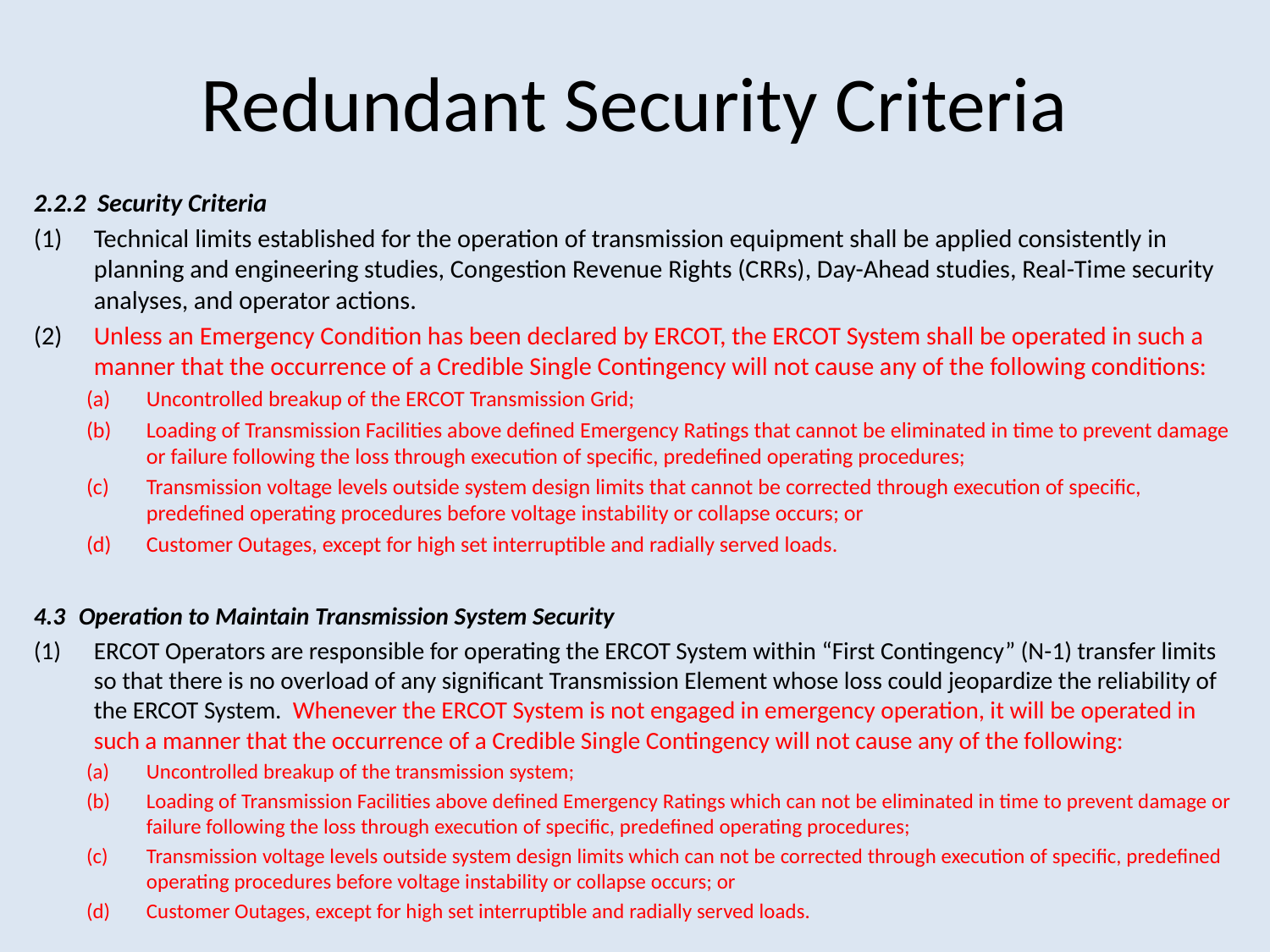

# Redundant Security Criteria
2.2.2  Security Criteria
(1)	Technical limits established for the operation of transmission equipment shall be applied consistently in planning and engineering studies, Congestion Revenue Rights (CRRs), Day-Ahead studies, Real-Time security analyses, and operator actions.
(2)	Unless an Emergency Condition has been declared by ERCOT, the ERCOT System shall be operated in such a manner that the occurrence of a Credible Single Contingency will not cause any of the following conditions:
(a)	Uncontrolled breakup of the ERCOT Transmission Grid;
(b)	Loading of Transmission Facilities above defined Emergency Ratings that cannot be eliminated in time to prevent damage or failure following the loss through execution of specific, predefined operating procedures;
(c)	Transmission voltage levels outside system design limits that cannot be corrected through execution of specific, predefined operating procedures before voltage instability or collapse occurs; or
Customer Outages, except for high set interruptible and radially served loads.

4.3	Operation to Maintain Transmission System Security
(1)	ERCOT Operators are responsible for operating the ERCOT System within “First Contingency” (N-1) transfer limits so that there is no overload of any significant Transmission Element whose loss could jeopardize the reliability of the ERCOT System.  Whenever the ERCOT System is not engaged in emergency operation, it will be operated in such a manner that the occurrence of a Credible Single Contingency will not cause any of the following:
(a)	Uncontrolled breakup of the transmission system;
(b)	Loading of Transmission Facilities above defined Emergency Ratings which can not be eliminated in time to prevent damage or failure following the loss through execution of specific, predefined operating procedures;
(c)	Transmission voltage levels outside system design limits which can not be corrected through execution of specific, predefined operating procedures before voltage instability or collapse occurs; or
(d)	Customer Outages, except for high set interruptible and radially served loads.